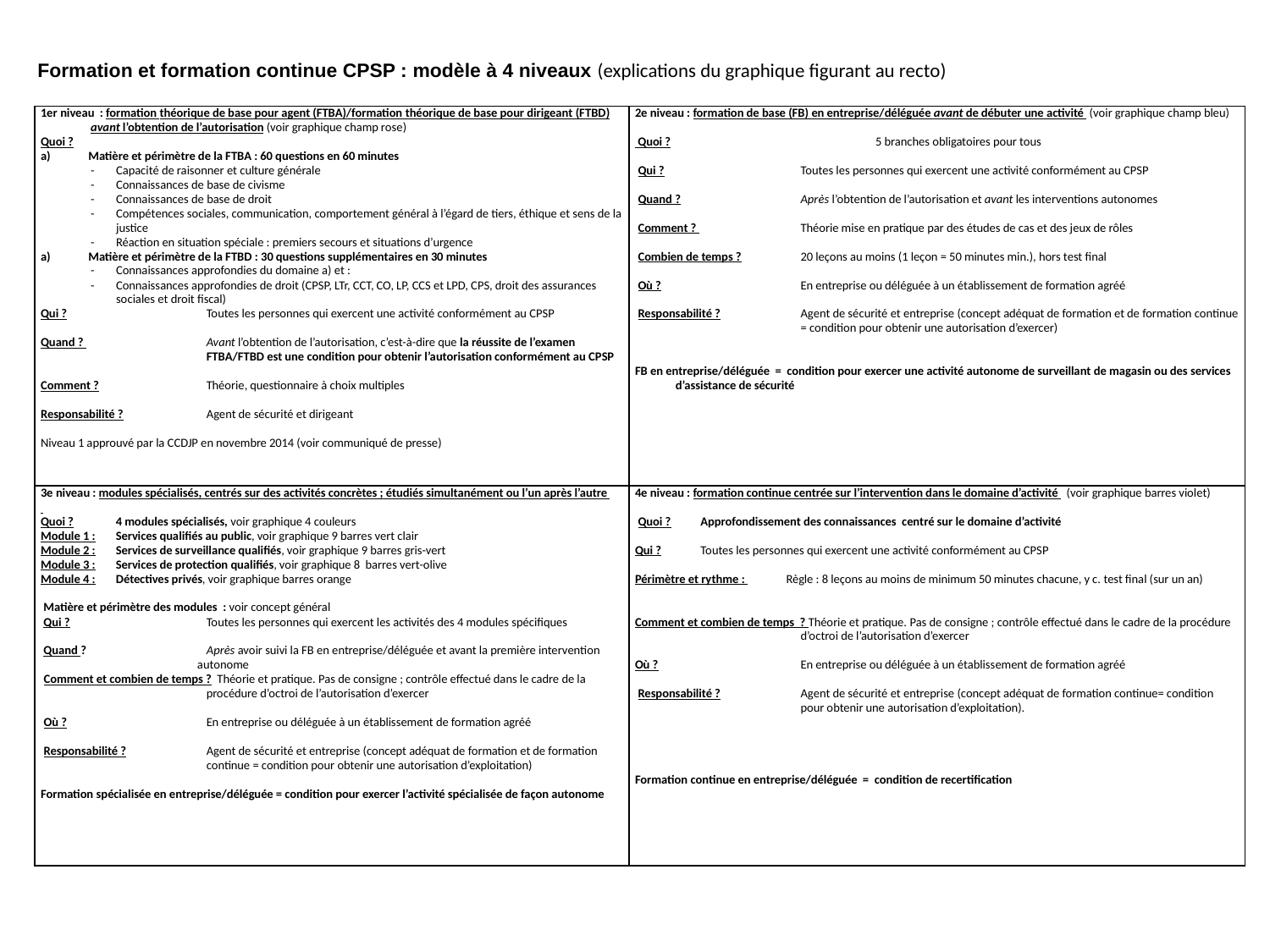

Formation et formation continue CPSP : modèle à 4 niveaux (explications du graphique figurant au recto)
| 1er niveau : formation théorique de base pour agent (FTBA)/formation théorique de base pour dirigeant (FTBD) avant l’obtention de l’autorisation (voir graphique champ rose) Quoi ? Matière et périmètre de la FTBA : 60 questions en 60 minutes Capacité de raisonner et culture générale Connaissances de base de civisme Connaissances de base de droit Compétences sociales, communication, comportement général à l’égard de tiers, éthique et sens de la justice Réaction en situation spéciale : premiers secours et situations d’urgence Matière et périmètre de la FTBD : 30 questions supplémentaires en 30 minutes Connaissances approfondies du domaine a) et : Connaissances approfondies de droit (CPSP, LTr, CCT, CO, LP, CCS et LPD, CPS, droit des assurances sociales et droit fiscal) Qui ? Toutes les personnes qui exercent une activité conformément au CPSP Quand ? Avant l’obtention de l’autorisation, c’est-à-dire que la réussite de l’examen FTBA/FTBD est une condition pour obtenir l’autorisation conformément au CPSP Comment ? Théorie, questionnaire à choix multiples Responsabilité ? Agent de sécurité et dirigeant   Niveau 1 approuvé par la CCDJP en novembre 2014 (voir communiqué de presse) | 2e niveau : formation de base (FB) en entreprise/déléguée avant de débuter une activité (voir graphique champ bleu) Quoi ? 5 branches obligatoires pour tous Qui ? Toutes les personnes qui exercent une activité conformément au CPSP Quand ? Après l’obtention de l’autorisation et avant les interventions autonomes Comment ? Théorie mise en pratique par des études de cas et des jeux de rôles Combien de temps ? 20 leçons au moins (1 leçon = 50 minutes min.), hors test final Où ? En entreprise ou déléguée à un établissement de formation agréé Responsabilité ? Agent de sécurité et entreprise (concept adéquat de formation et de formation continue = condition pour obtenir une autorisation d’exercer) FB en entreprise/déléguée = condition pour exercer une activité autonome de surveillant de magasin ou des services d’assistance de sécurité |
| --- | --- |
| 3e niveau : modules spécialisés, centrés sur des activités concrètes ; étudiés simultanément ou l’un après l’autre Quoi ? 4 modules spécialisés, voir graphique 4 couleurs Module 1 : Services qualifiés au public, voir graphique 9 barres vert clair Module 2 : Services de surveillance qualifiés, voir graphique 9 barres gris-vert Module 3 : Services de protection qualifiés, voir graphique 8 barres vert-olive Module 4 : Détectives privés, voir graphique barres orange   Matière et périmètre des modules : voir concept général Qui ? Toutes les personnes qui exercent les activités des 4 modules spécifiques Quand ? Après avoir suivi la FB en entreprise/déléguée et avant la première intervention autonome Comment et combien de temps ? Théorie et pratique. Pas de consigne ; contrôle effectué dans le cadre de la procédure d’octroi de l’autorisation d’exercer Où ? En entreprise ou déléguée à un établissement de formation agréé Responsabilité ? Agent de sécurité et entreprise (concept adéquat de formation et de formation continue = condition pour obtenir une autorisation d’exploitation)   Formation spécialisée en entreprise/déléguée = condition pour exercer l’activité spécialisée de façon autonome | 4e niveau : formation continue centrée sur l’intervention dans le domaine d’activité (voir graphique barres violet)    Quoi ? Approfondissement des connaissances centré sur le domaine d’activité Qui ? Toutes les personnes qui exercent une activité conformément au CPSP   Périmètre et rythme : Règle : 8 leçons au moins de minimum 50 minutes chacune, y c. test final (sur un an) Comment et combien de temps ? Théorie et pratique. Pas de consigne ; contrôle effectué dans le cadre de la procédure d’octroi de l’autorisation d’exercer   Où ? En entreprise ou déléguée à un établissement de formation agréé Responsabilité ? Agent de sécurité et entreprise (concept adéquat de formation continue= condition pour obtenir une autorisation d’exploitation).     Formation continue en entreprise/déléguée = condition de recertification |